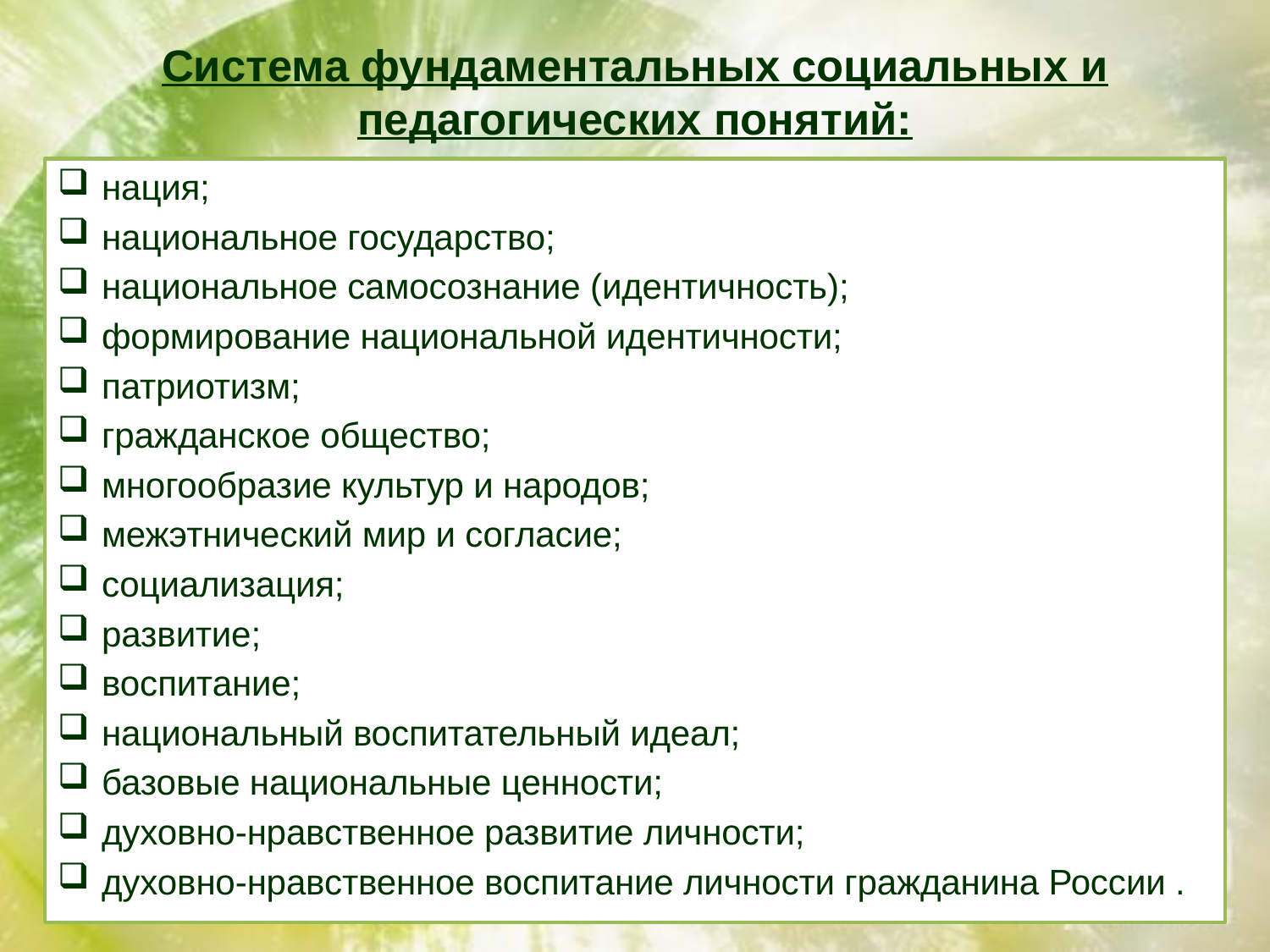

# Система фундаментальных социальных и педагогических понятий:
нация;
национальное государство;
национальное самосознание (идентичность);
формирование национальной идентичности;
патриотизм;
гражданское общество;
многообразие культур и народов;
межэтнический мир и согласие;
социализация;
развитие;
воспитание;
национальный воспитательный идеал;
базовые национальные ценности;
духовно-нравственное развитие личности;
духовно-нравственное воспитание личности гражданина России .